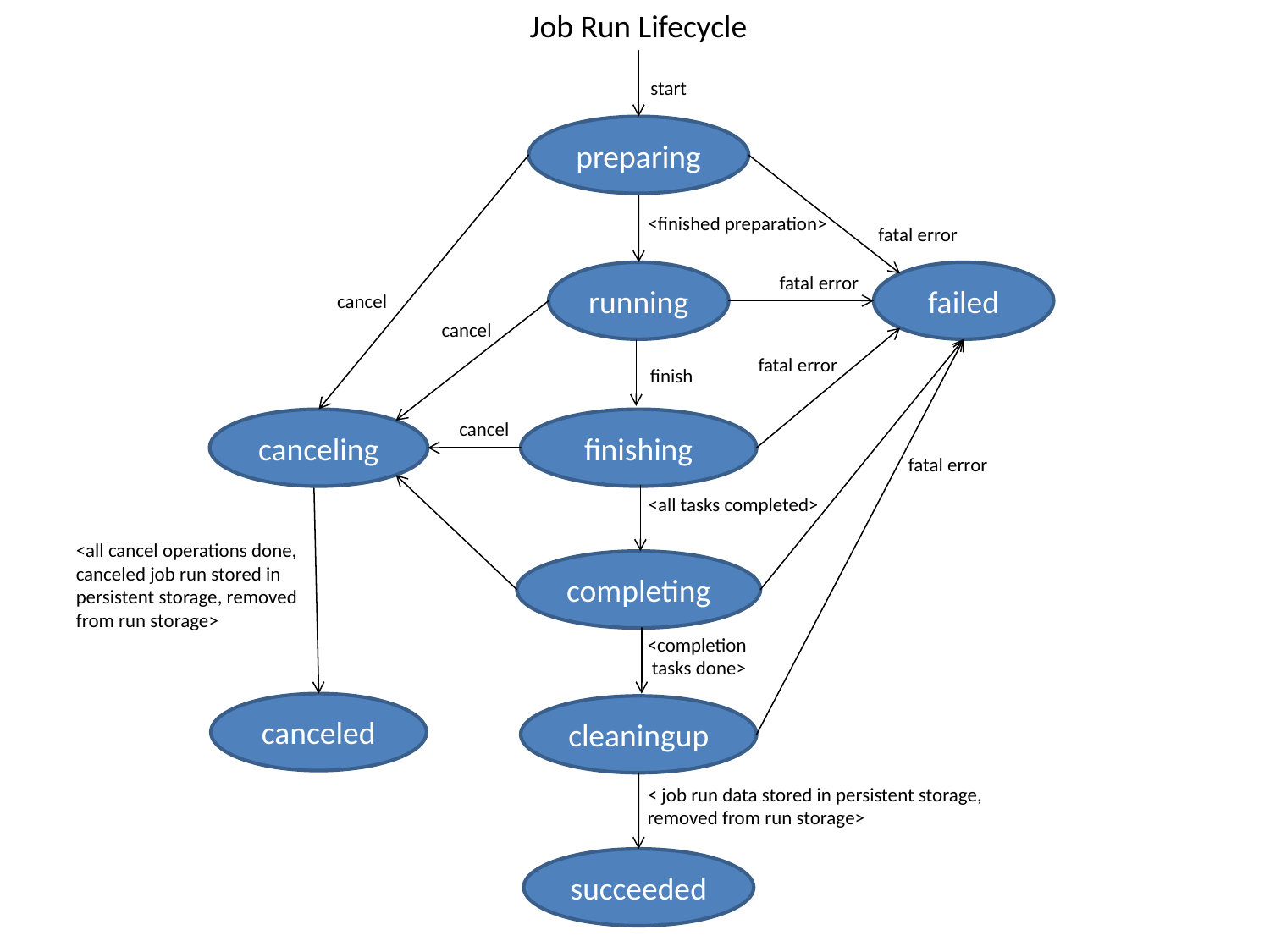

Job Run Lifecycle
start
preparing
<finished preparation>
fatal error
running
failed
fatal error
cancel
cancel
fatal error
finish
canceling
finishing
cancel
fatal error
<all tasks completed>
<all cancel operations done, canceled job run stored in persistent storage, removed from run storage>
completing
<completion
 tasks done>

canceled
cleaningup
< job run data stored in persistent storage,
removed from run storage>

succeeded